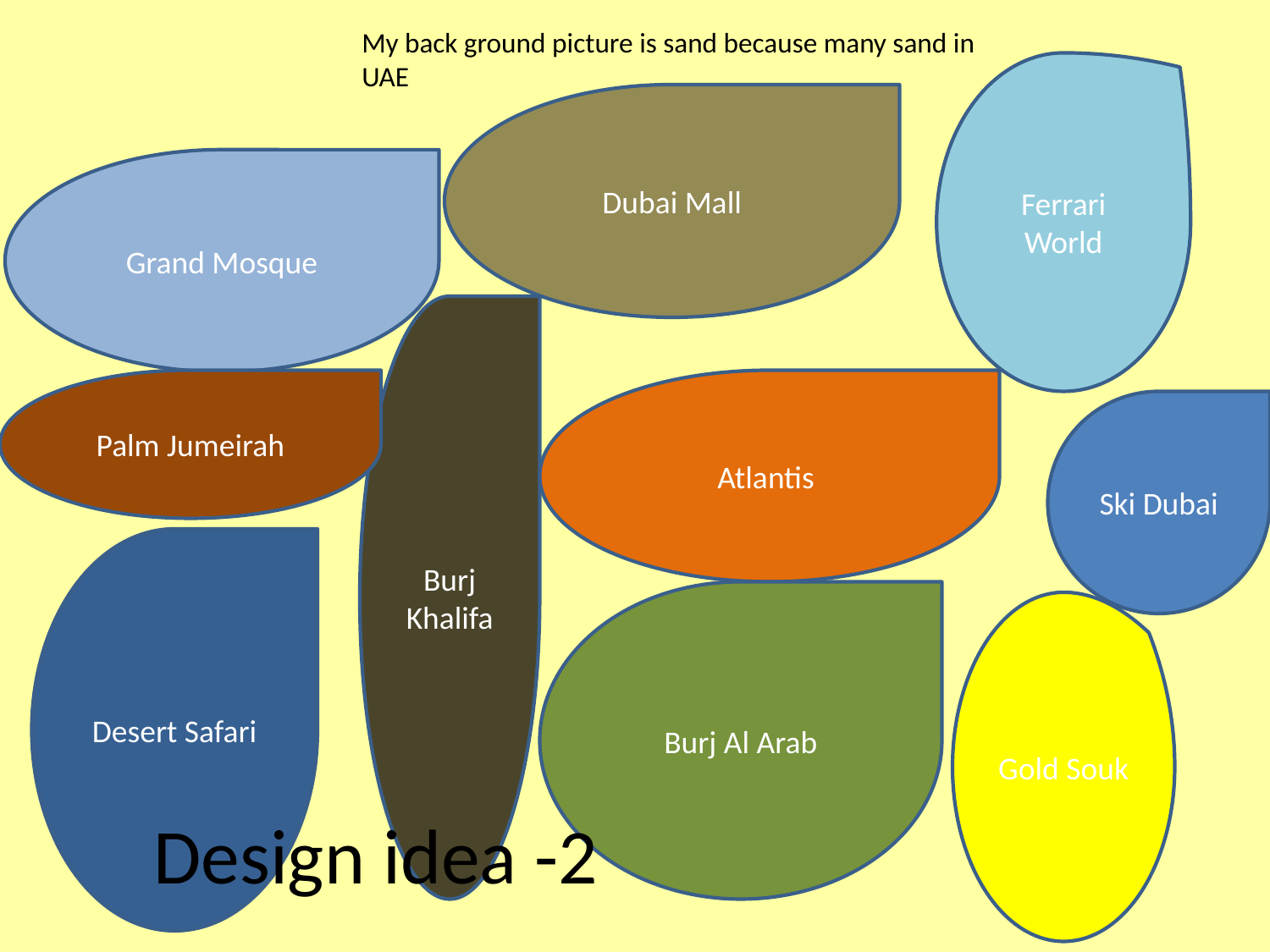

My back ground picture is sand because many sand in UAE
Ferrari World
Dubai Mall
Grand Mosque
Burj Khalifa
Palm Jumeirah
Atlantis
Ski Dubai
Desert Safari
Burj Al Arab
Gold Souk
Design idea -2